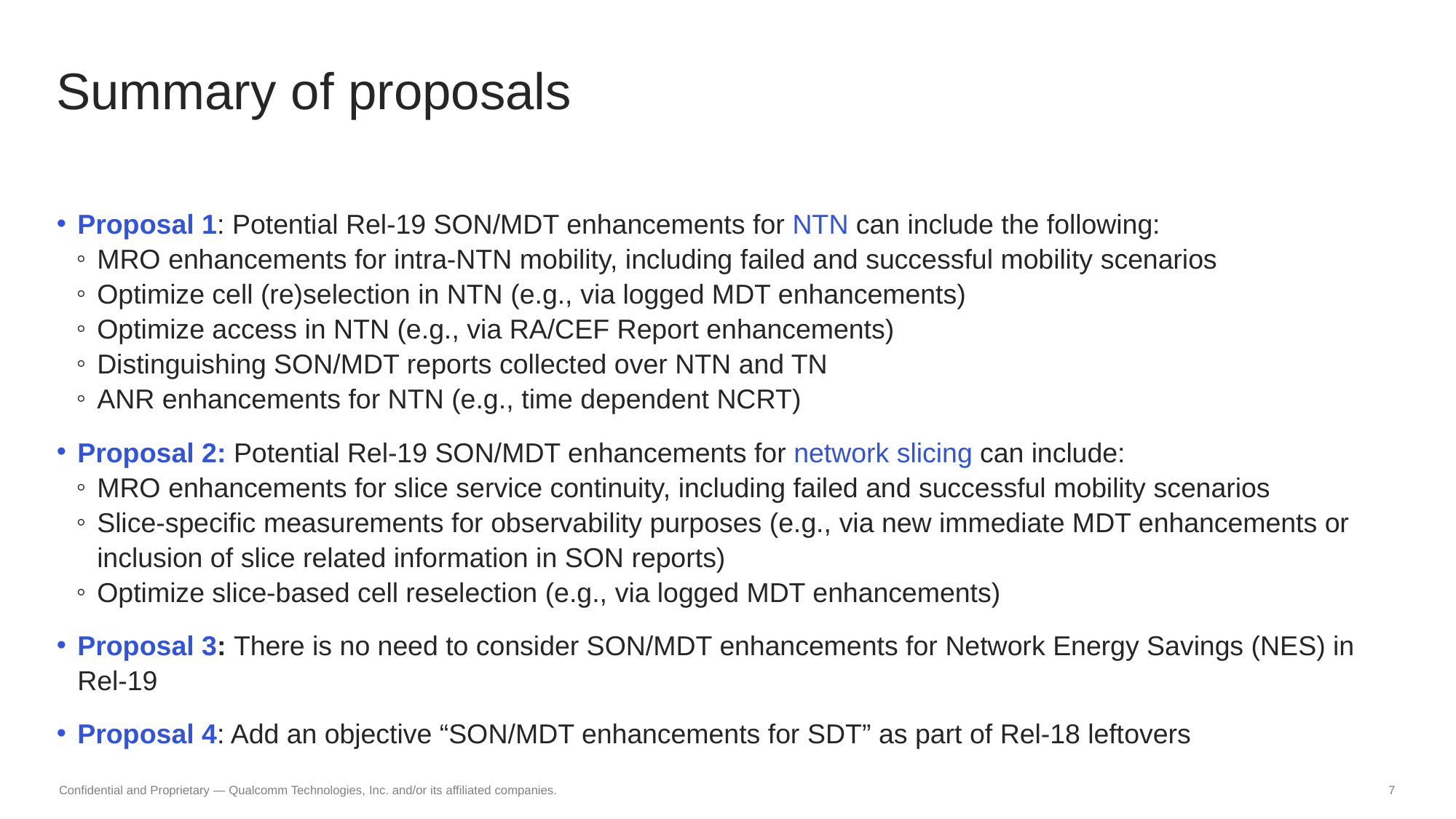

# Summary of proposals

Proposal 1: Potential Rel-19 SON/MDT enhancements for NTN can include the following:
MRO enhancements for intra-NTN mobility, including failed and successful mobility scenarios
Optimize cell (re)selection in NTN (e.g., via logged MDT enhancements)
Optimize access in NTN (e.g., via RA/CEF Report enhancements)
Distinguishing SON/MDT reports collected over NTN and TN
ANR enhancements for NTN (e.g., time dependent NCRT)
Proposal 2: Potential Rel-19 SON/MDT enhancements for network slicing can include:
MRO enhancements for slice service continuity, including failed and successful mobility scenarios
Slice-specific measurements for observability purposes (e.g., via new immediate MDT enhancements or inclusion of slice related information in SON reports)
Optimize slice-based cell reselection (e.g., via logged MDT enhancements)
Proposal 3: There is no need to consider SON/MDT enhancements for Network Energy Savings (NES) in Rel-19
Proposal 4: Add an objective “SON/MDT enhancements for SDT” as part of Rel-18 leftovers

Confidential and Proprietary — Qualcomm Technologies, Inc. and/or its affiliated companies.